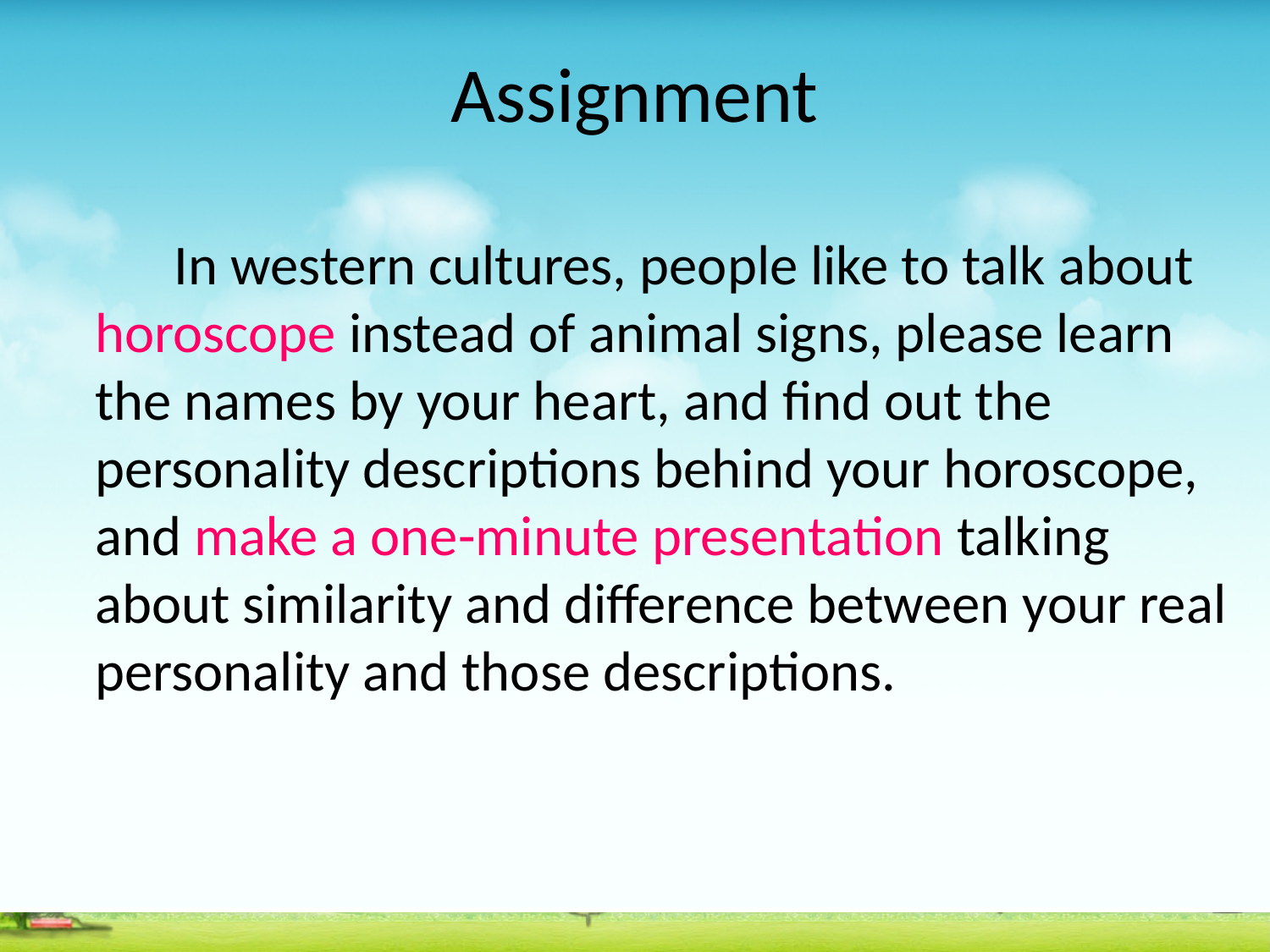

# Assignment
          In western cultures, people like to talk about horoscope instead of animal signs, please learn the names by your heart, and find out the personality descriptions behind your horoscope, and make a one-minute presentation talking about similarity and difference between your real personality and those descriptions.